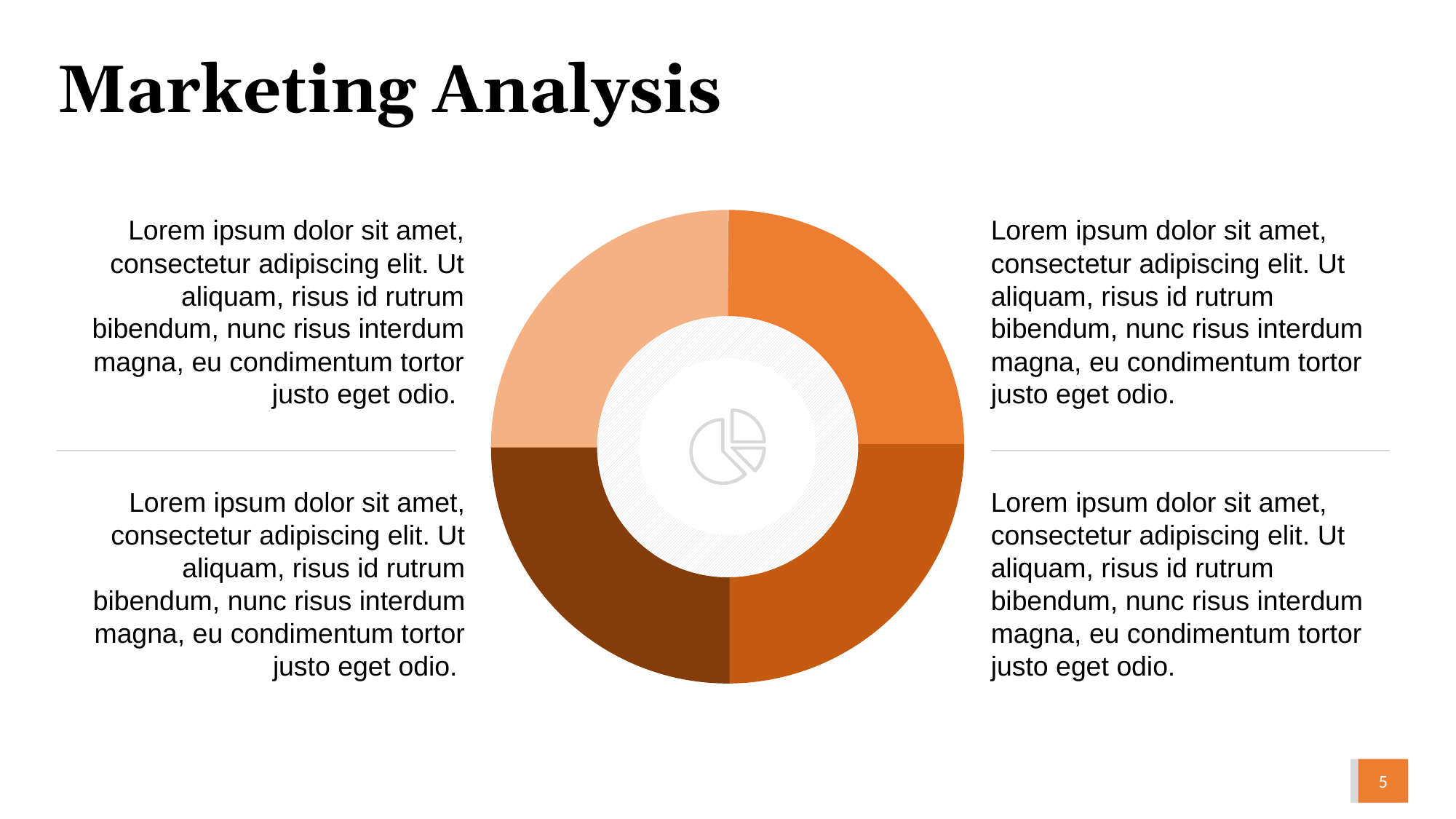

# Marketing Analysis
Lorem ipsum dolor sit amet, consectetur adipiscing elit. Ut aliquam, risus id rutrum bibendum, nunc risus interdum magna, eu condimentum tortor justo eget odio.
Lorem ipsum dolor sit amet, consectetur adipiscing elit. Ut aliquam, risus id rutrum bibendum, nunc risus interdum magna, eu condimentum tortor justo eget odio.

Lorem ipsum dolor sit amet, consectetur adipiscing elit. Ut aliquam, risus id rutrum bibendum, nunc risus interdum magna, eu condimentum tortor justo eget odio.
Lorem ipsum dolor sit amet, consectetur adipiscing elit. Ut aliquam, risus id rutrum bibendum, nunc risus interdum magna, eu condimentum tortor justo eget odio.
5